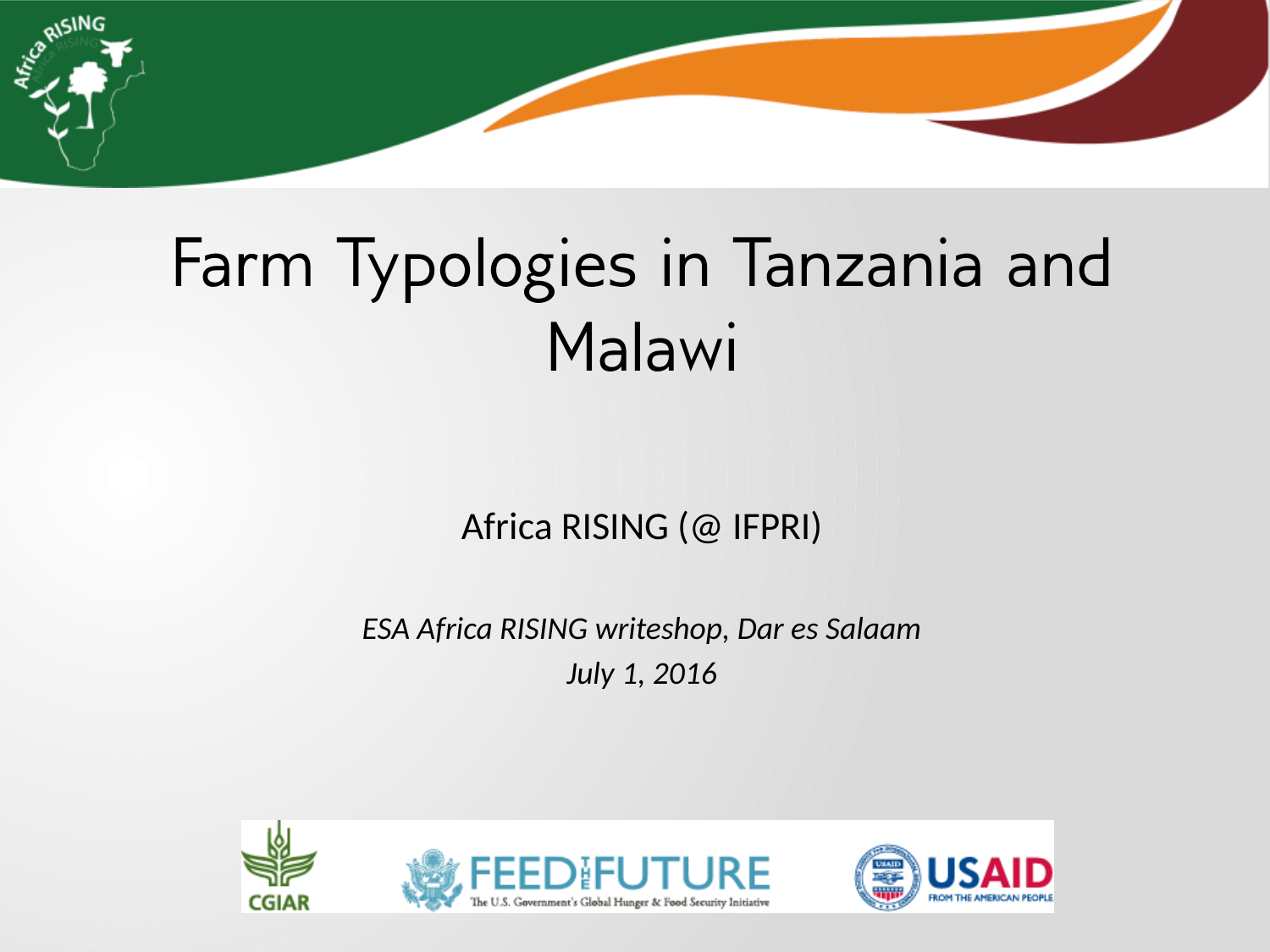

Farm Typologies in Tanzania and Malawi
Africa RISING (@ IFPRI)

ESA Africa RISING writeshop, Dar es Salaam
July 1, 2016